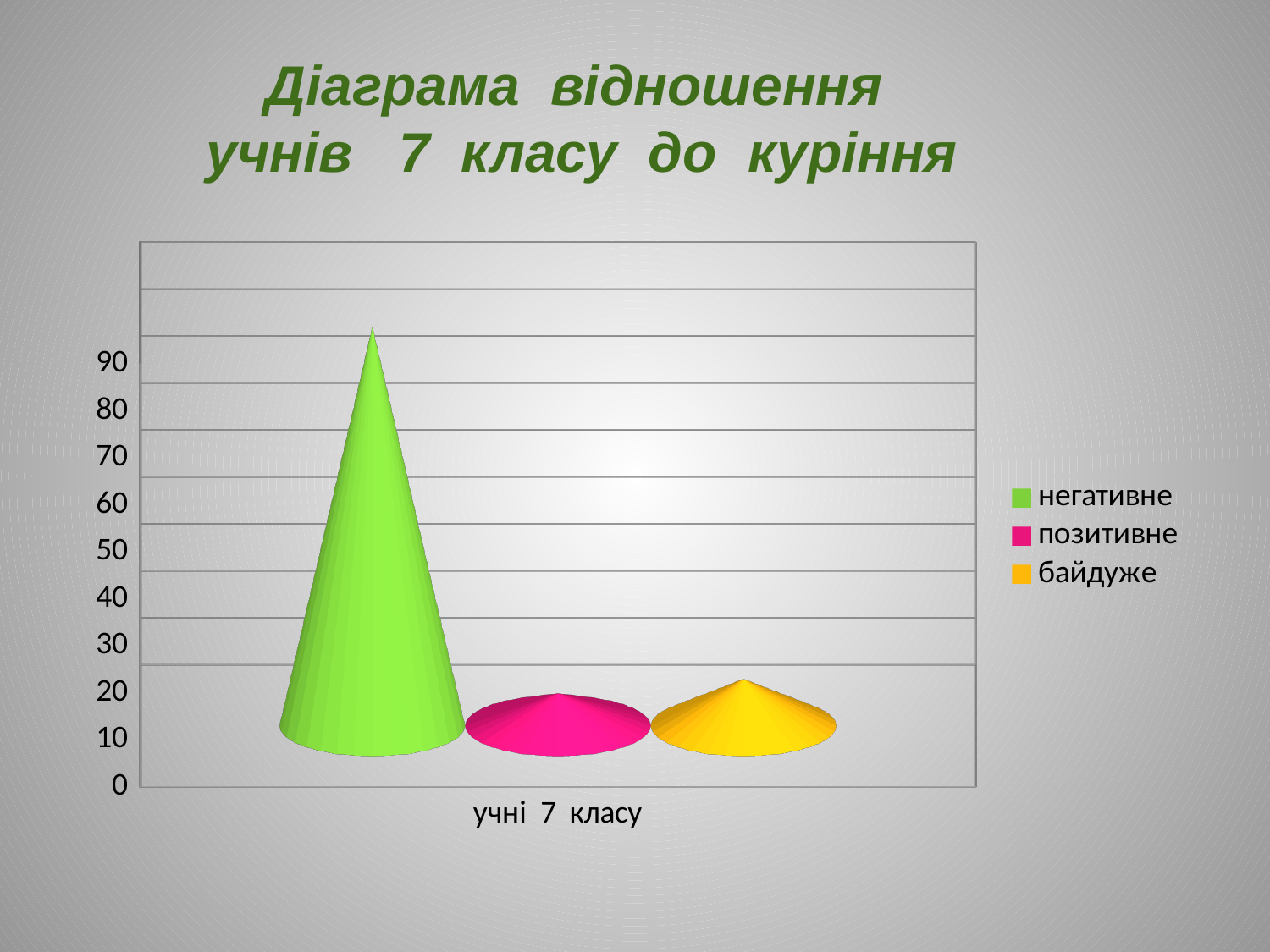

# Діаграма  відношення учнів   7  класу  до  куріння

[unsupported chart]